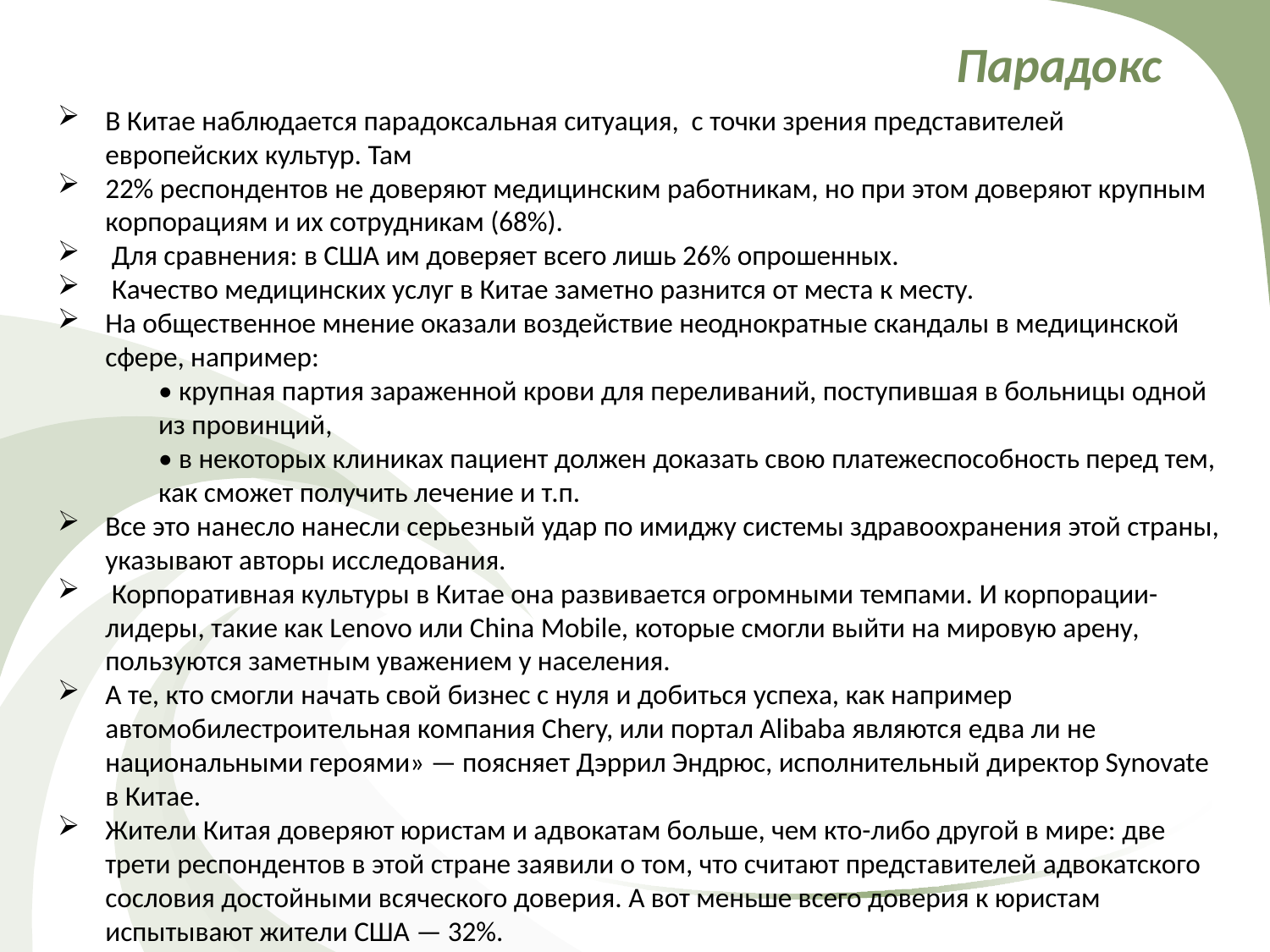

# Парадокс
В Китае наблюдается парадоксальная ситуация,  с точки зрения представителей европейских культур. Там
22% респондентов не доверяют медицинским работникам, но при этом доверяют крупным корпорациям и их сотрудникам (68%).
 Для сравнения: в США им доверяет всего лишь 26% опрошенных.
 Качество медицинских услуг в Китае заметно разнится от места к месту.
На общественное мнение оказали воздействие неоднократные скандалы в медицинской сфере, например:
• крупная партия зараженной крови для переливаний, поступившая в больницы одной из провинций,
• в некоторых клиниках пациент должен доказать свою платежеспособность перед тем, как сможет получить лечение и т.п.
Все это нанесло нанесли серьезный удар по имиджу системы здравоохранения этой страны, указывают авторы исследования.
 Корпоративная культуры в Китае она развивается огромными темпами. И корпорации-лидеры, такие как Lenovo или China Mobile, которые смогли выйти на мировую арену, пользуются заметным уважением у населения.
А те, кто смогли начать свой бизнес с нуля и добиться успеха, как например автомобилестроительная компания Chery, или портал Alibaba являются едва ли не национальными героями» — поясняет Дэррил Эндрюс, исполнительный директор Synovate в Китае.
Жители Китая доверяют юристам и адвокатам больше, чем кто-либо другой в мире: две трети респондентов в этой стране заявили о том, что считают представителей адвокатского сословия достойными всяческого доверия. А вот меньше всего доверия к юристам испытывают жители США — 32%.